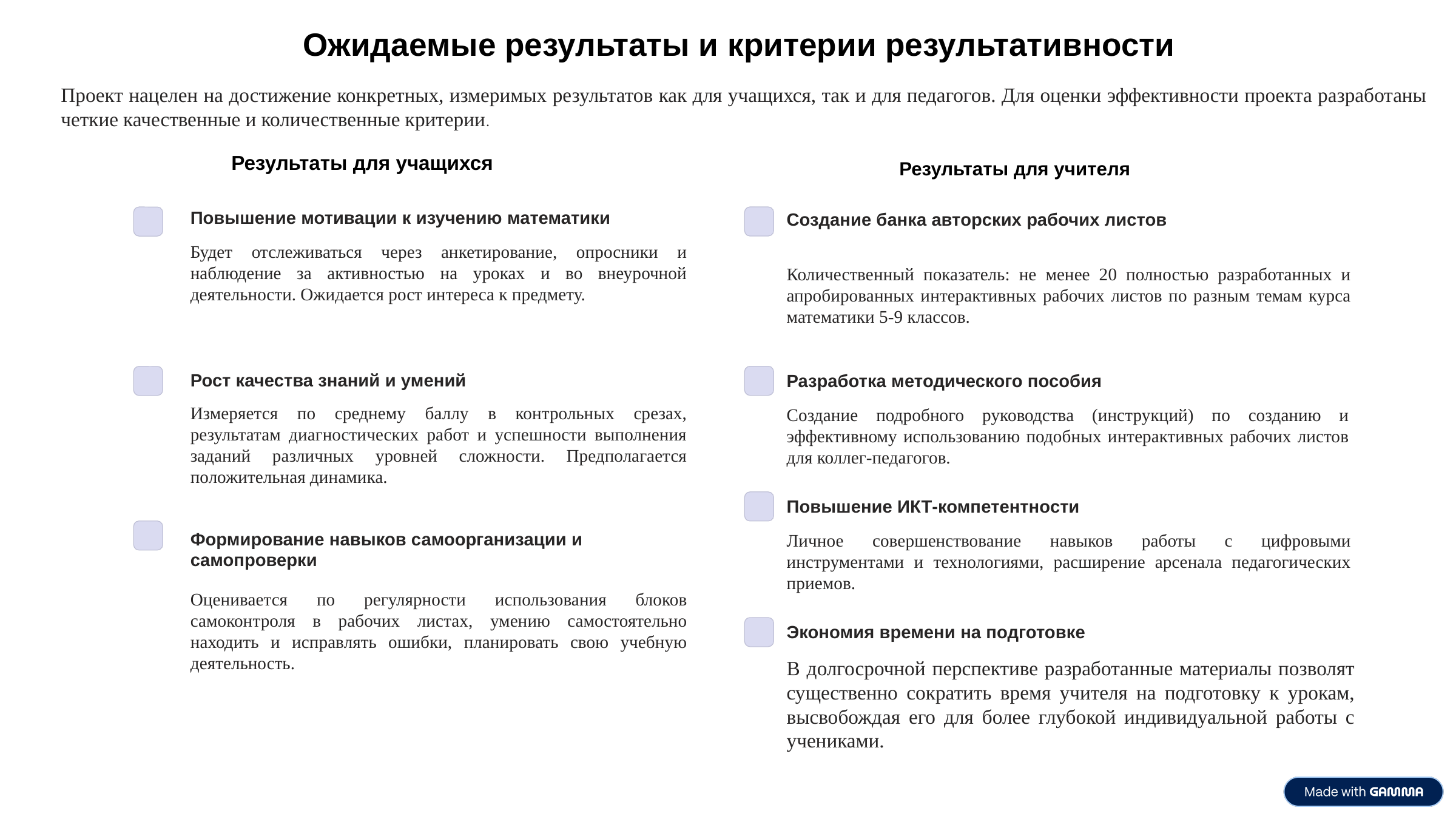

Ожидаемые результаты и критерии результативности
Проект нацелен на достижение конкретных, измеримых результатов как для учащихся, так и для педагогов. Для оценки эффективности проекта разработаны четкие качественные и количественные критерии.
Результаты для учащихся
Результаты для учителя

Повышение мотивации к изучению математики
Создание банка авторских рабочих листов
Будет отслеживаться через анкетирование, опросники и наблюдение за активностью на уроках и во внеурочной деятельности. Ожидается рост интереса к предмету.
Количественный показатель: не менее 20 полностью разработанных и апробированных интерактивных рабочих листов по разным темам курса математики 5-9 классов.

Рост качества знаний и умений
Разработка методического пособия
Измеряется по среднему баллу в контрольных срезах, результатам диагностических работ и успешности выполнения заданий различных уровней сложности. Предполагается положительная динамика.
Создание подробного руководства (инструкций) по созданию и эффективному использованию подобных интерактивных рабочих листов для коллег-педагогов.

Повышение ИКТ-компетентности

Формирование навыков самоорганизации и самопроверки
Личное совершенствование навыков работы с цифровыми инструментами и технологиями, расширение арсенала педагогических приемов.
Оценивается по регулярности использования блоков самоконтроля в рабочих листах, умению самостоятельно находить и исправлять ошибки, планировать свою учебную деятельность.

Экономия времени на подготовке
В долгосрочной перспективе разработанные материалы позволят существенно сократить время учителя на подготовку к урокам, высвобождая его для более глубокой индивидуальной работы с учениками.